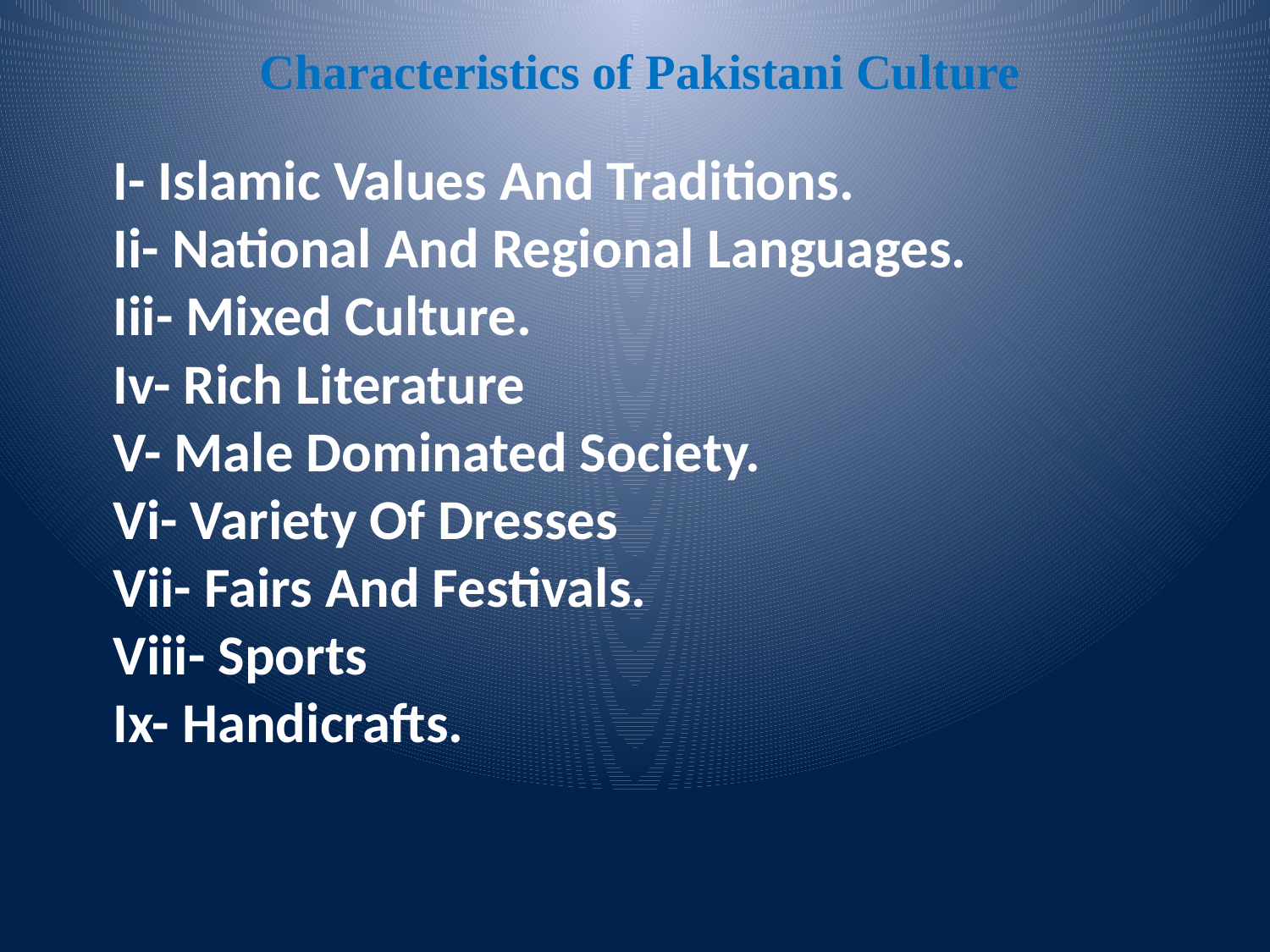

Characteristics of Pakistani Culture
# i- Islamic Values And Traditions. Ii- National And Regional Languages. Iii- Mixed Culture. Iv- Rich Literature V- Male Dominated Society. Vi- Variety Of Dresses Vii- Fairs And Festivals. Viii- Sports Ix- Handicrafts.